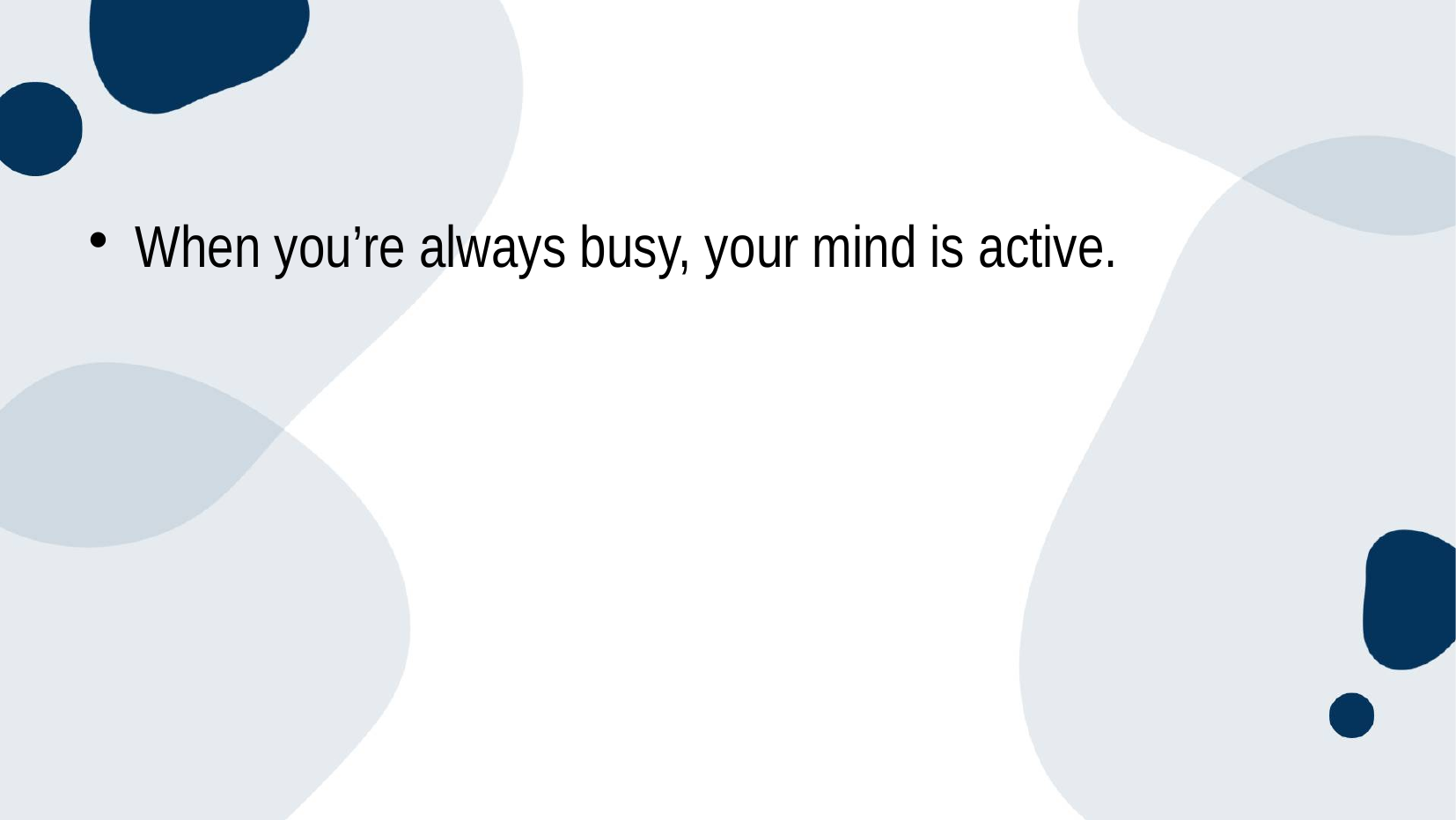

When you’re always busy, your mind is active.